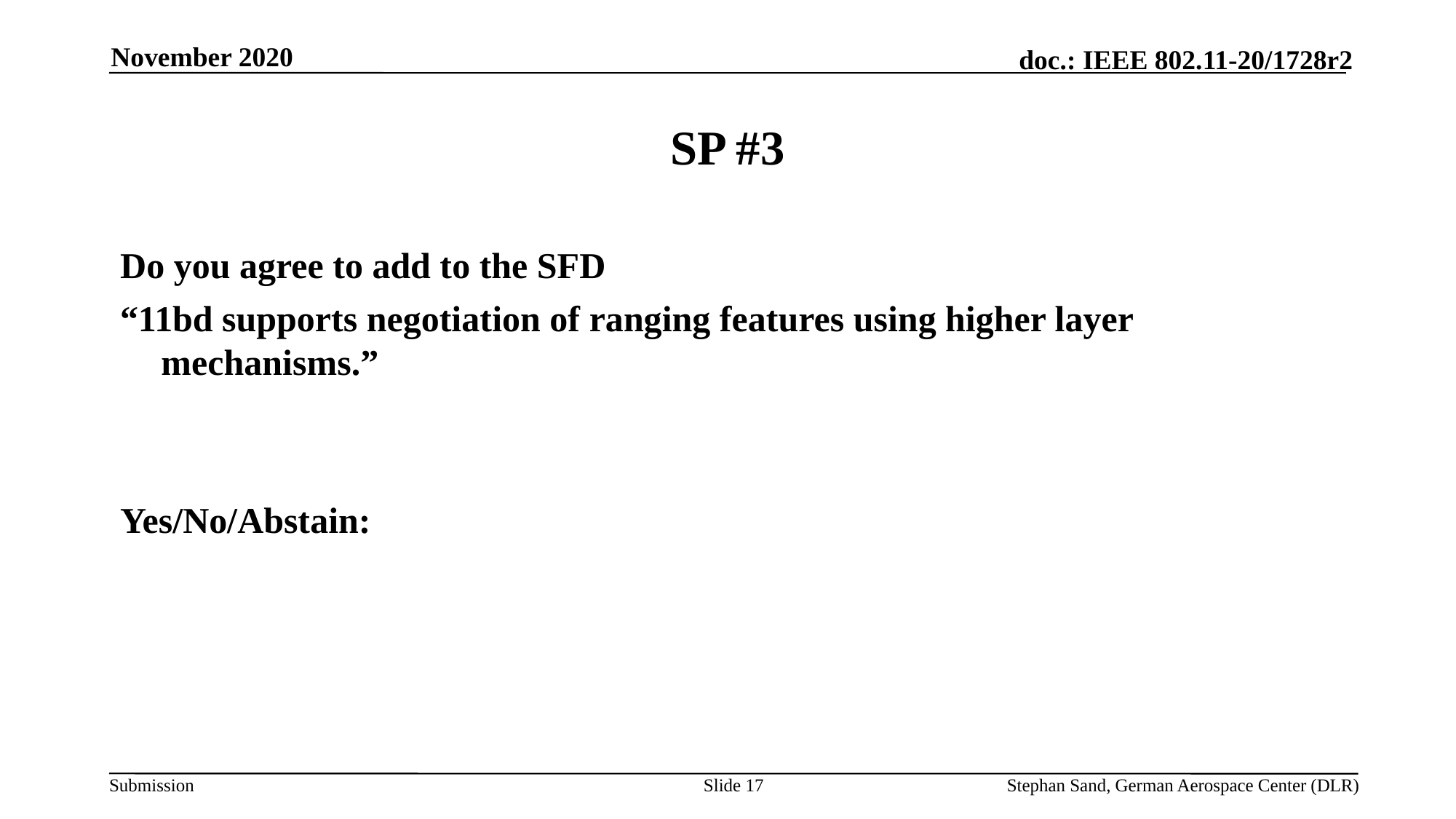

November 2020
# SP #3
Do you agree to add to the SFD
“11bd supports negotiation of ranging features using higher layer mechanisms.”

Yes/No/Abstain:

Slide 17
Stephan Sand, German Aerospace Center (DLR)